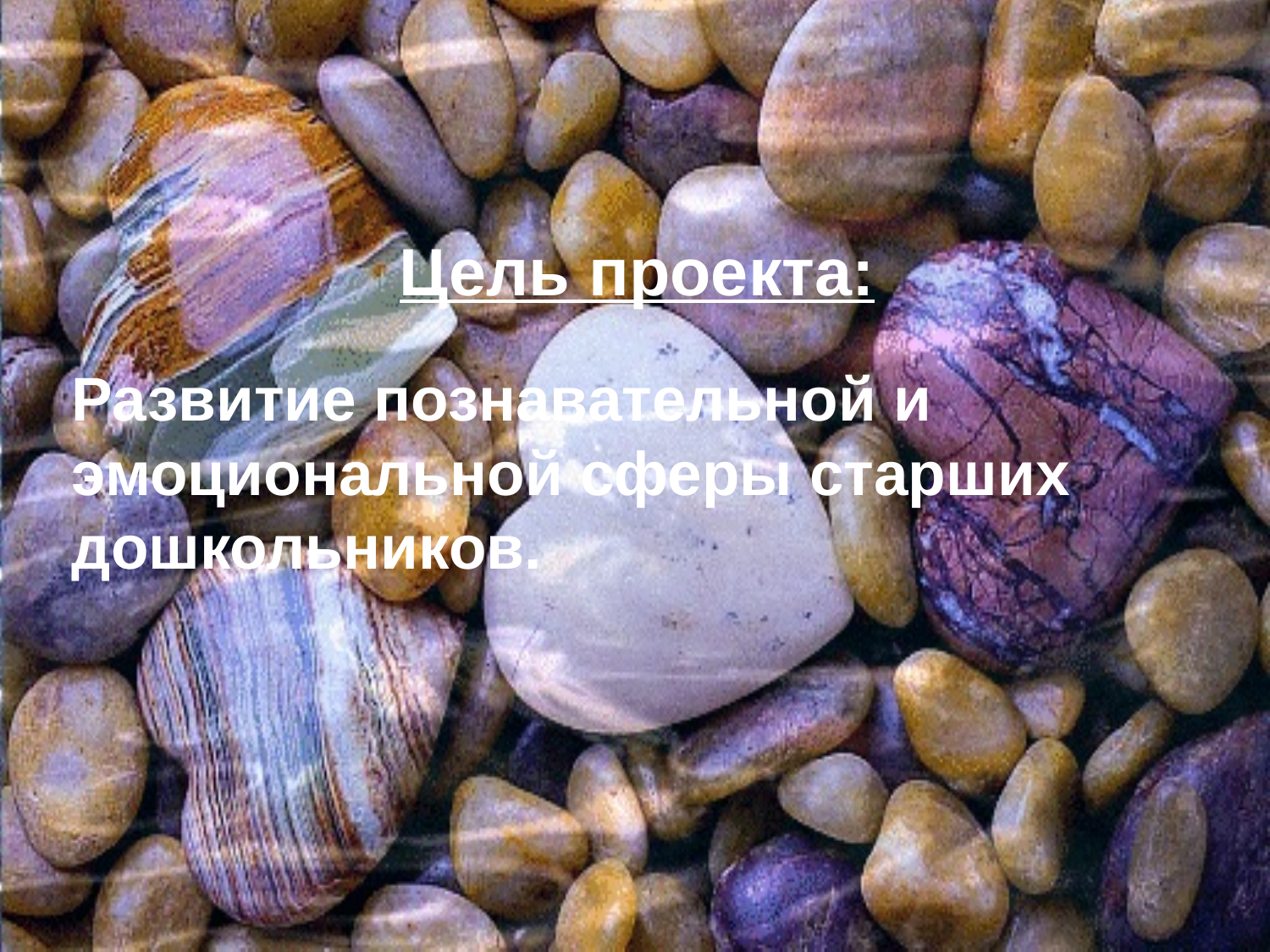

Цель проекта:

Развитие познавательной и эмоциональной сферы старших дошкольников.